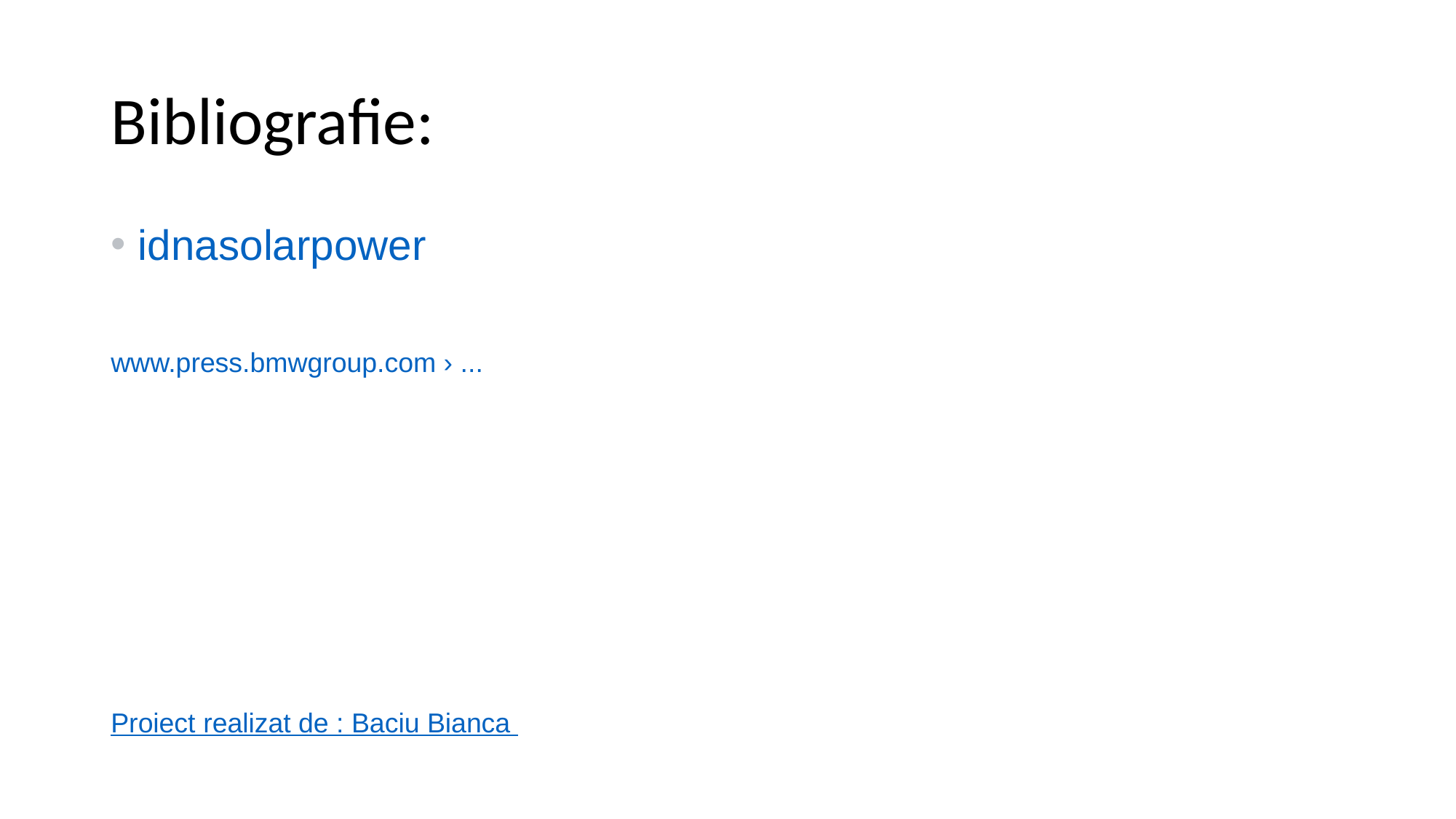

# Bibliografie:
idnasolarpower

www.press.bmwgroup.com › ...

Proiect realizat de : Baciu Bianca